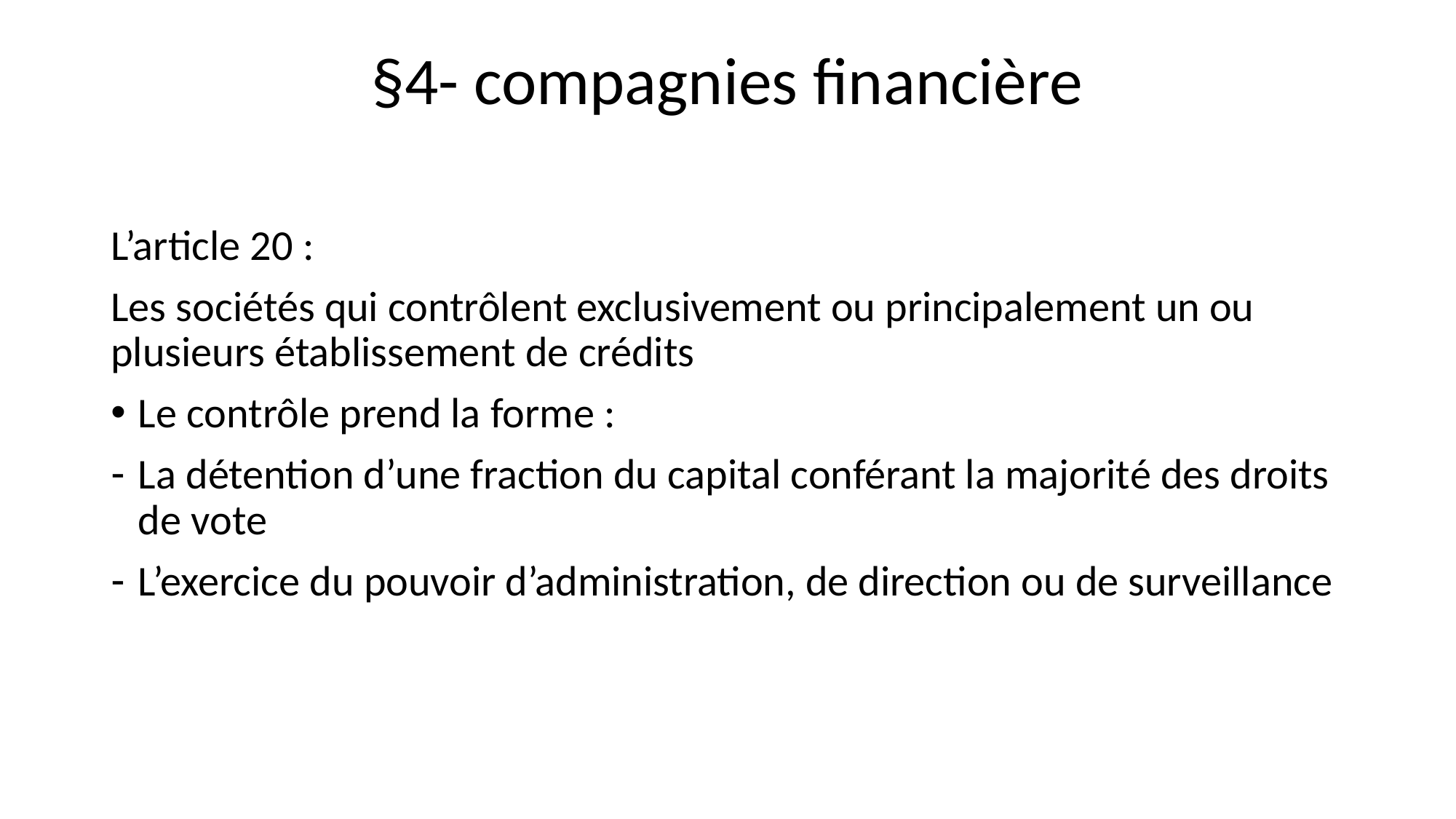

# §4- compagnies financière
L’article 20 :
Les sociétés qui contrôlent exclusivement ou principalement un ou plusieurs établissement de crédits
Le contrôle prend la forme :
La détention d’une fraction du capital conférant la majorité des droits de vote
L’exercice du pouvoir d’administration, de direction ou de surveillance